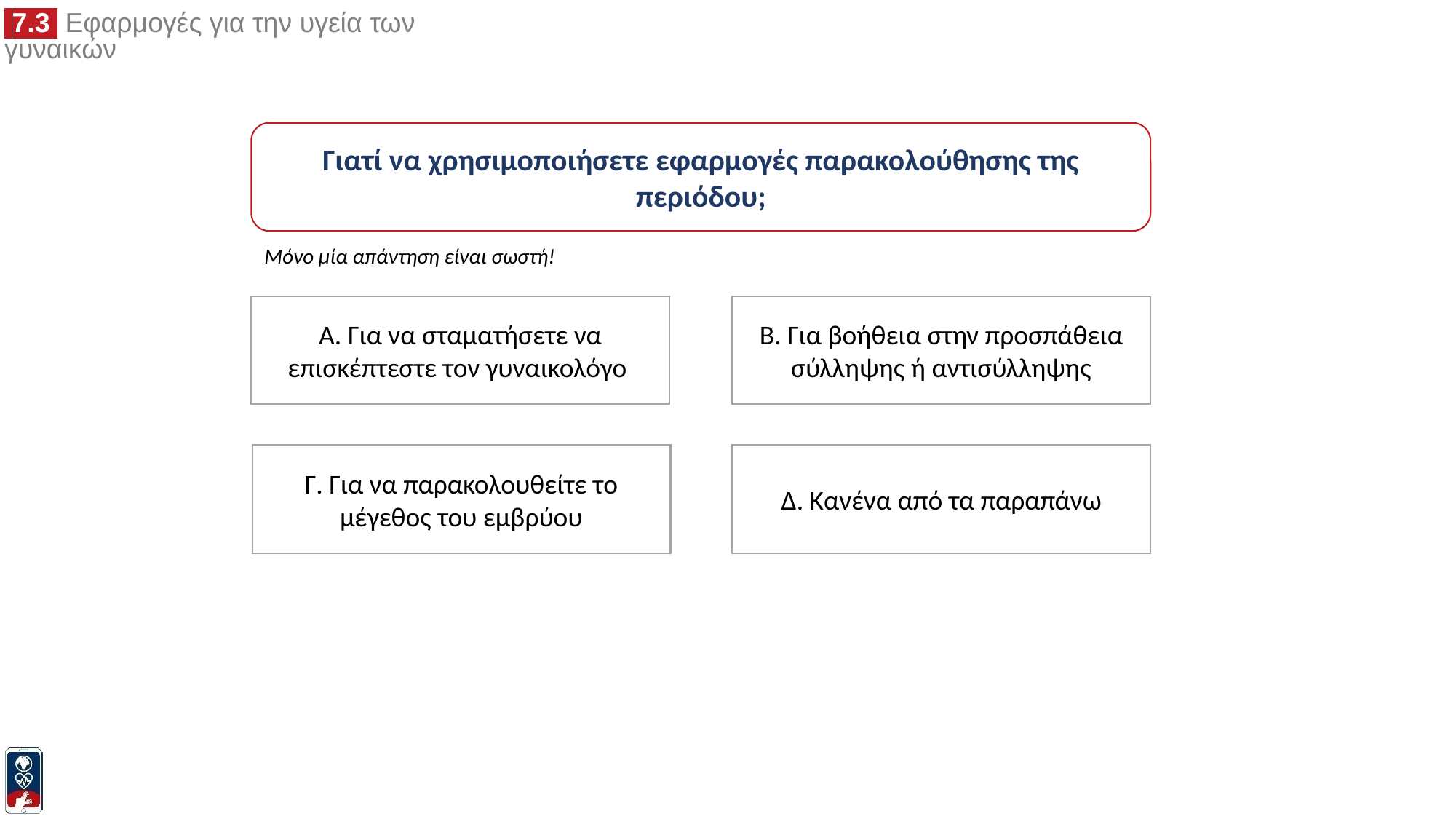

Γιατί να χρησιμοποιήσετε εφαρμογές παρακολούθησης της περιόδου;
Μόνο μία απάντηση είναι σωστή!
Α. Για να σταματήσετε να επισκέπτεστε τον γυναικολόγο
Β. Για βοήθεια στην προσπάθεια σύλληψης ή αντισύλληψης
Γ. Για να παρακολουθείτε το μέγεθος του εμβρύου
Δ. Κανένα από τα παραπάνω